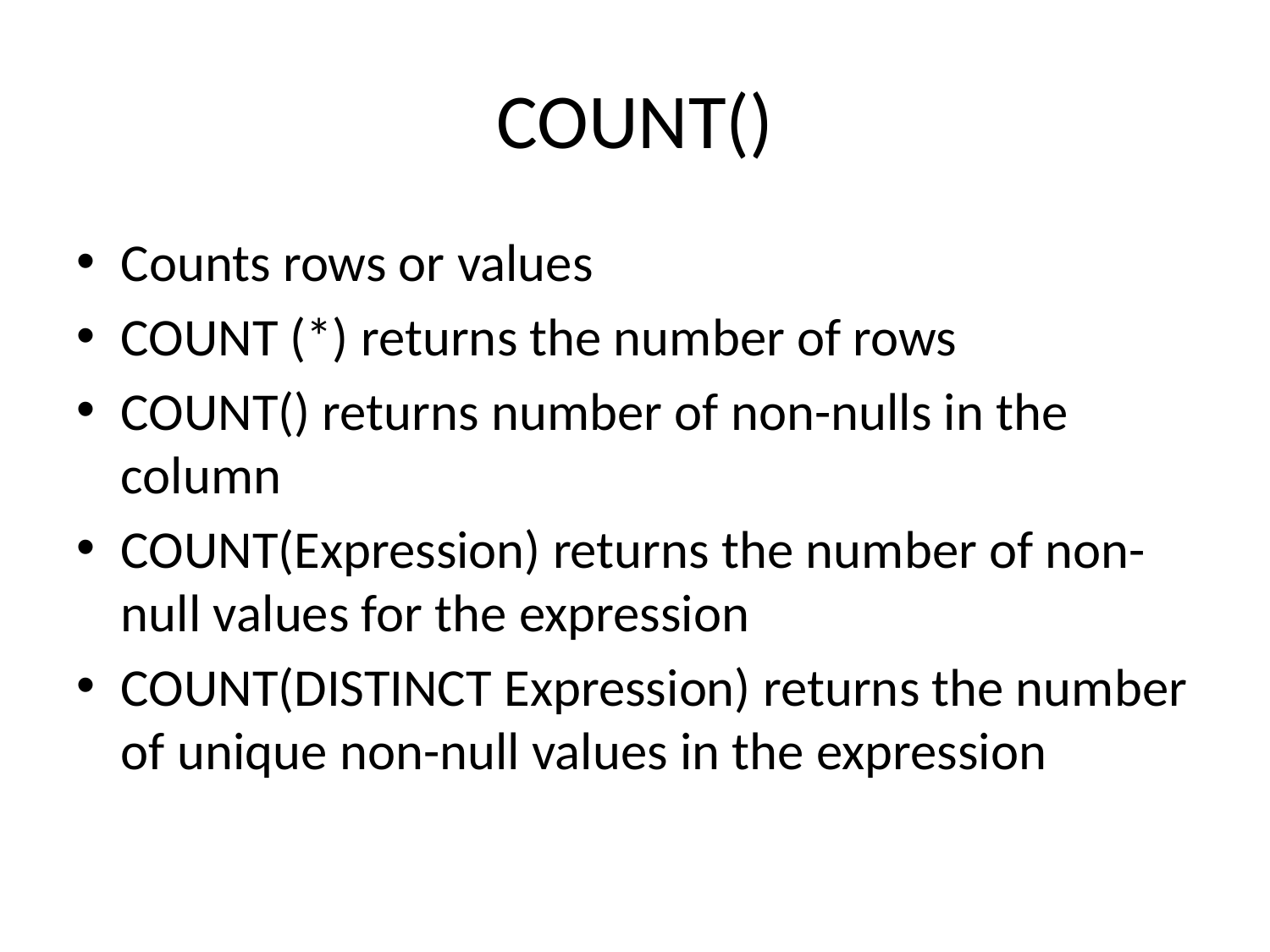

# COUNT()
Counts rows or values
COUNT (*) returns the number of rows
COUNT() returns number of non-nulls in the column
COUNT(Expression) returns the number of non-null values for the expression
COUNT(DISTINCT Expression) returns the number of unique non-null values in the expression